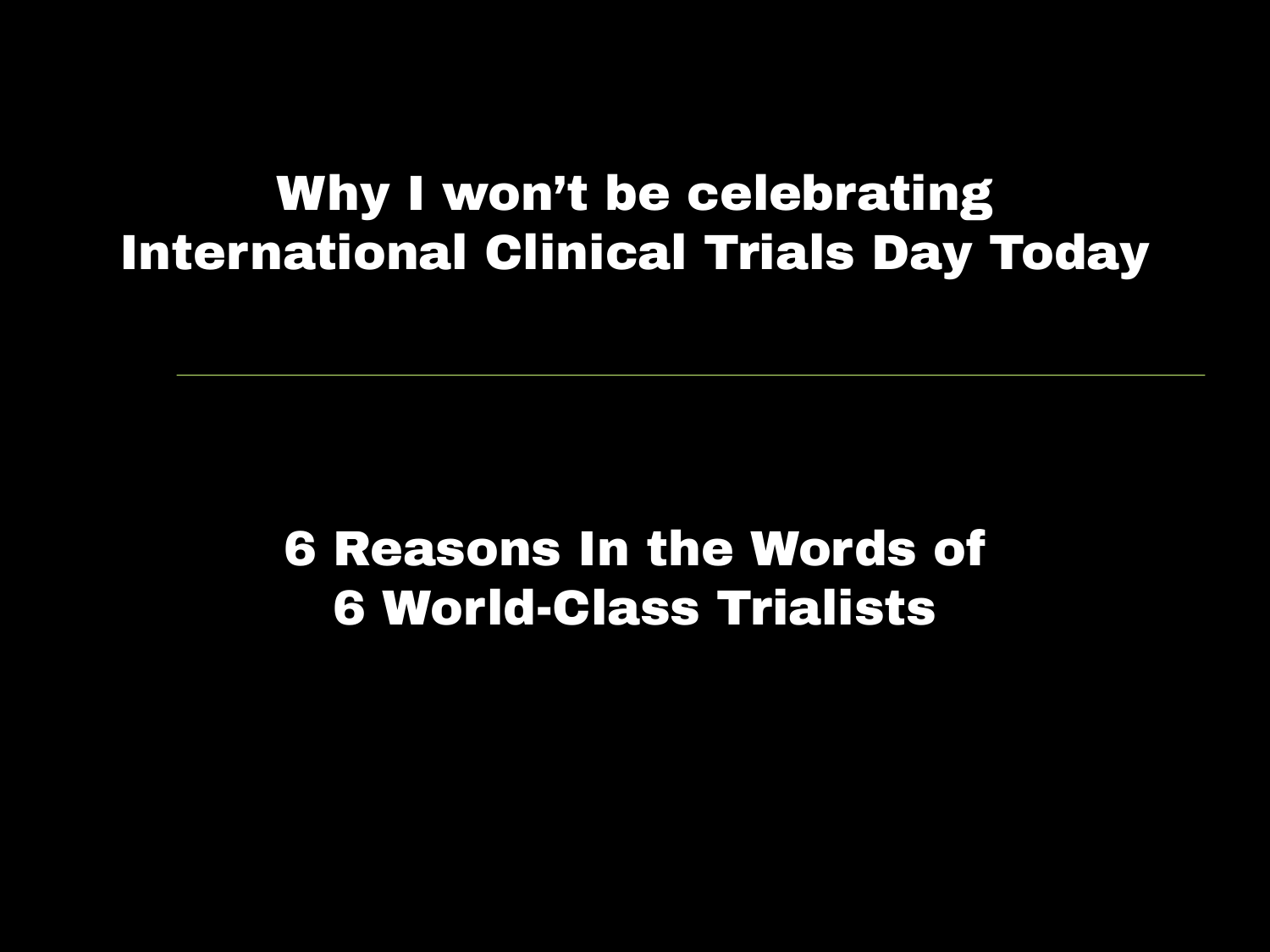

# Why I won’t be celebrating International Clinical Trials Day Today 6 Reasons In the Words of 6 World-Class Trialists